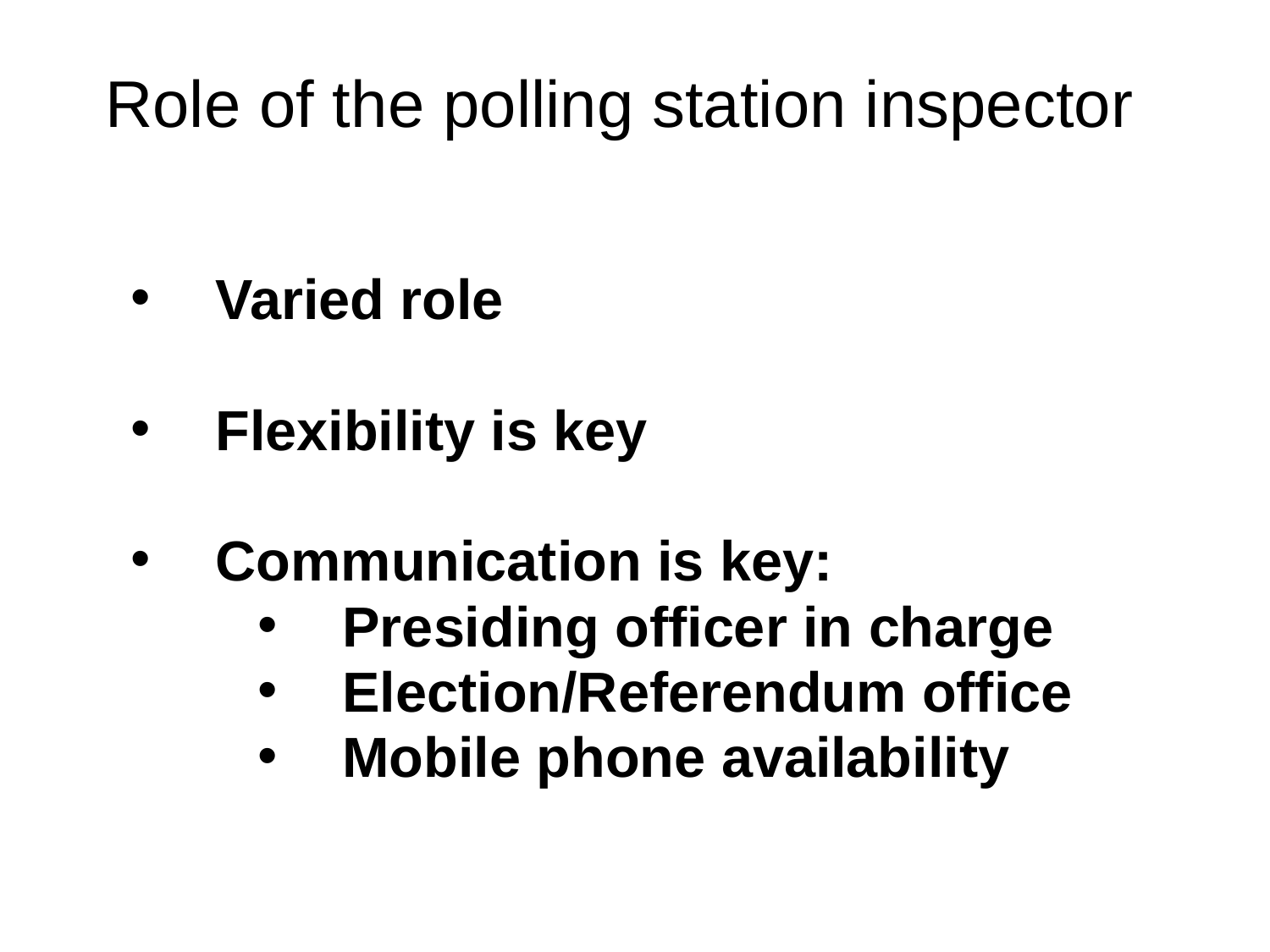

# Role of the polling station inspector

Varied role

Flexibility is key

Communication is key:
Presiding officer in charge
Election/Referendum office
Mobile phone availability